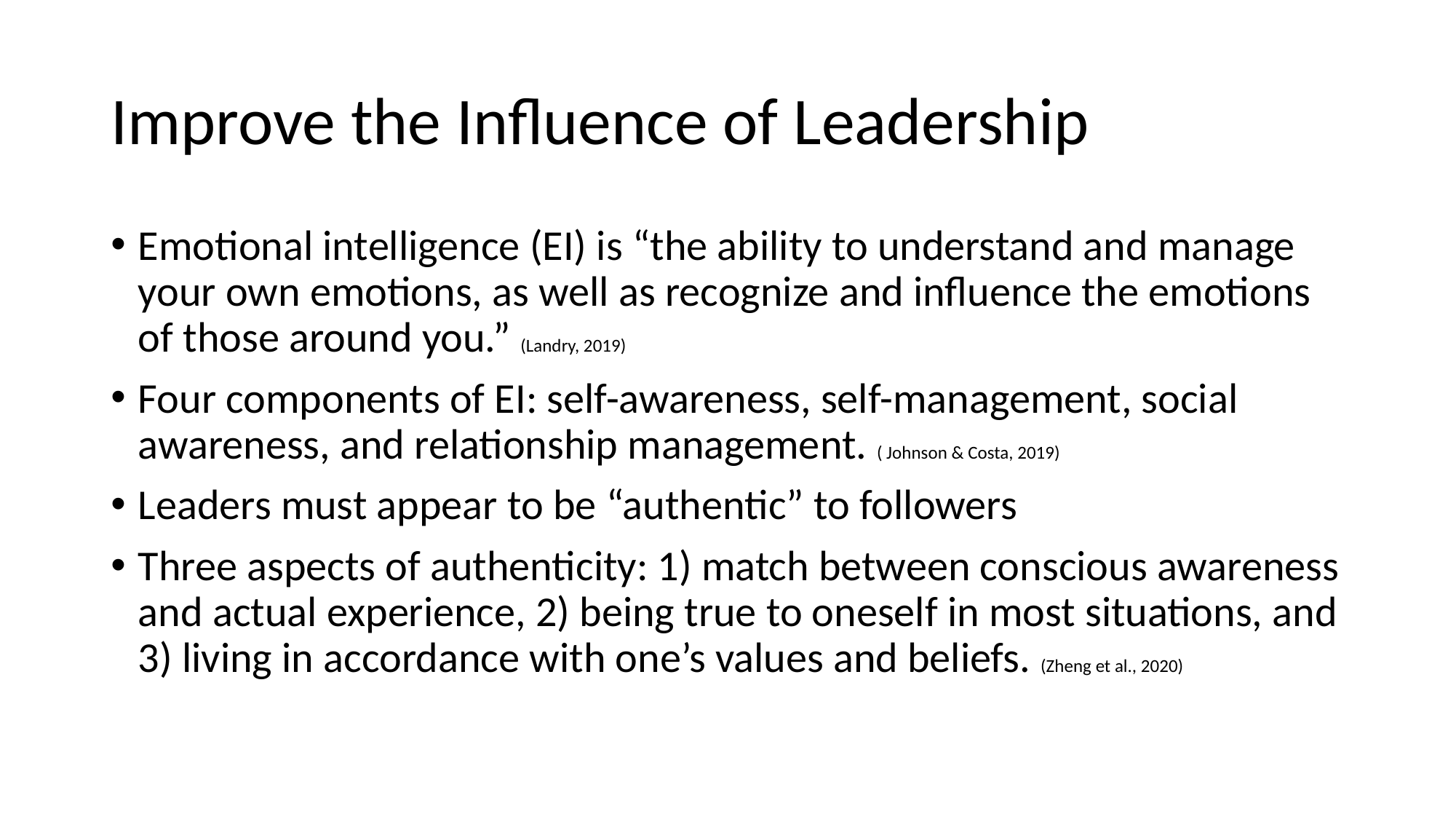

# Improve the Influence of Leadership
Emotional intelligence (EI) is “the ability to understand and manage your own emotions, as well as recognize and influence the emotions of those around you.” (Landry, 2019)
Four components of EI: self-awareness, self-management, social awareness, and relationship management. ( Johnson & Costa, 2019)
Leaders must appear to be “authentic” to followers
Three aspects of authenticity: 1) match between conscious awareness and actual experience, 2) being true to oneself in most situations, and 3) living in accordance with one’s values and beliefs. (Zheng et al., 2020)